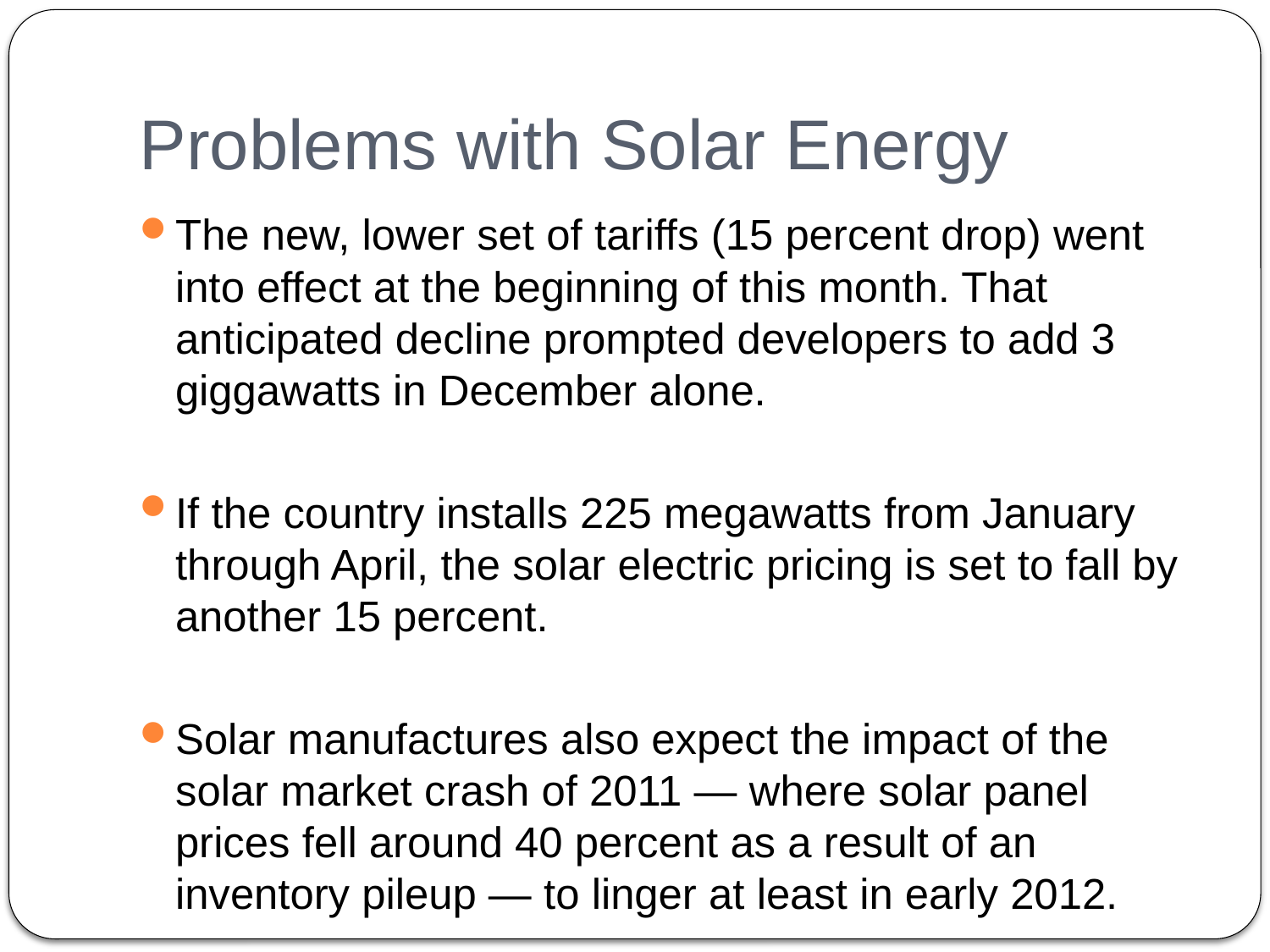

# Problems with Solar Energy
The new, lower set of tariffs (15 percent drop) went into effect at the beginning of this month. That anticipated decline prompted developers to add 3 giggawatts in December alone.

If the country installs 225 megawatts from January through April, the solar electric pricing is set to fall by another 15 percent.

Solar manufactures also expect the impact of the solar market crash of 2011 — where solar panel prices fell around 40 percent as a result of an inventory pileup — to linger at least in early 2012.